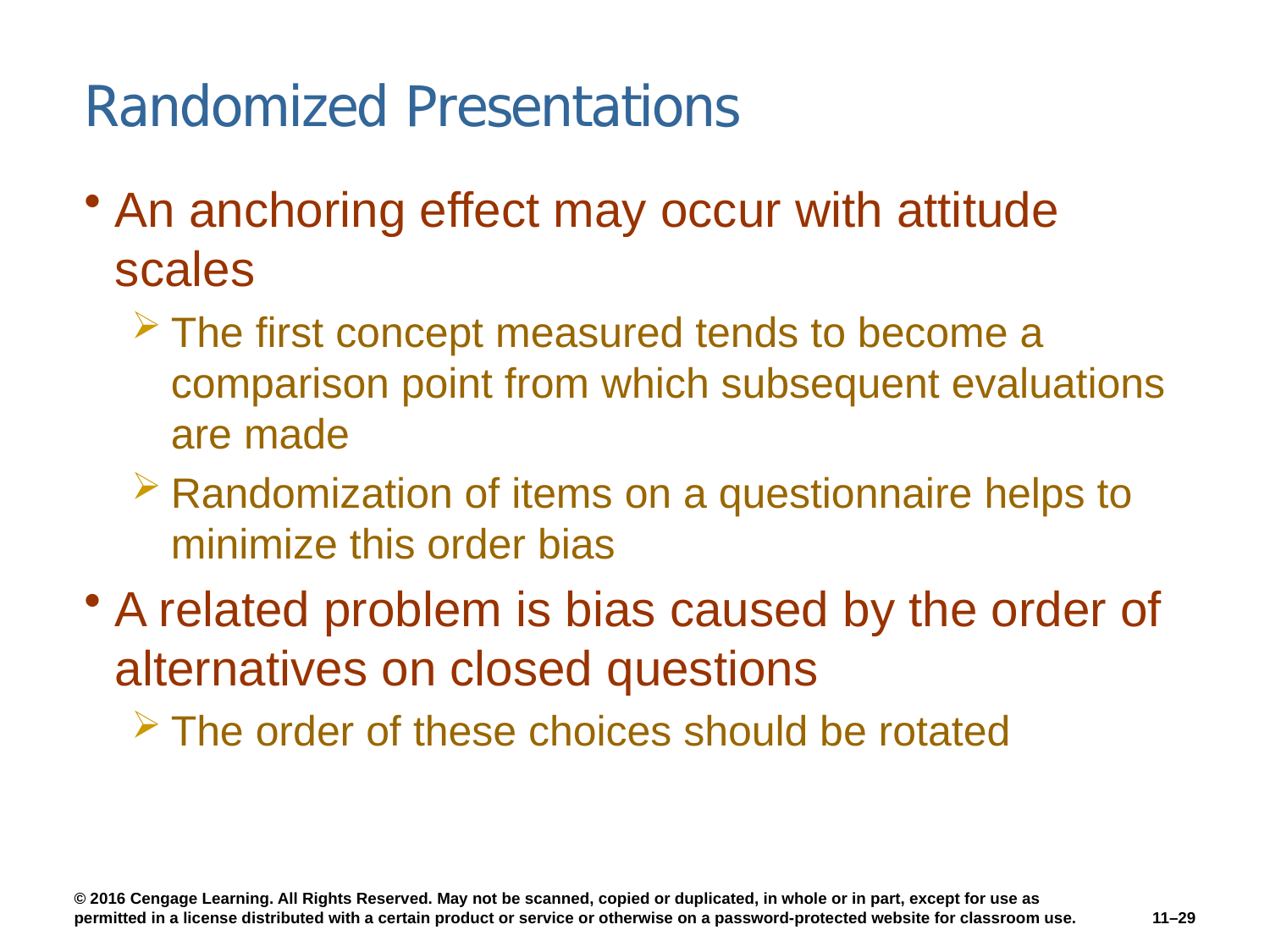

# Randomized Presentations
An anchoring effect may occur with attitude scales
The first concept measured tends to become a comparison point from which subsequent evaluations are made
Randomization of items on a questionnaire helps to minimize this order bias
A related problem is bias caused by the order of alternatives on closed questions
The order of these choices should be rotated

11–29
© 2016 Cengage Learning. All Rights Reserved. May not be scanned, copied or duplicated, in whole or in part, except for use as permitted in a license distributed with a certain product or service or otherwise on a password-protected website for classroom use.